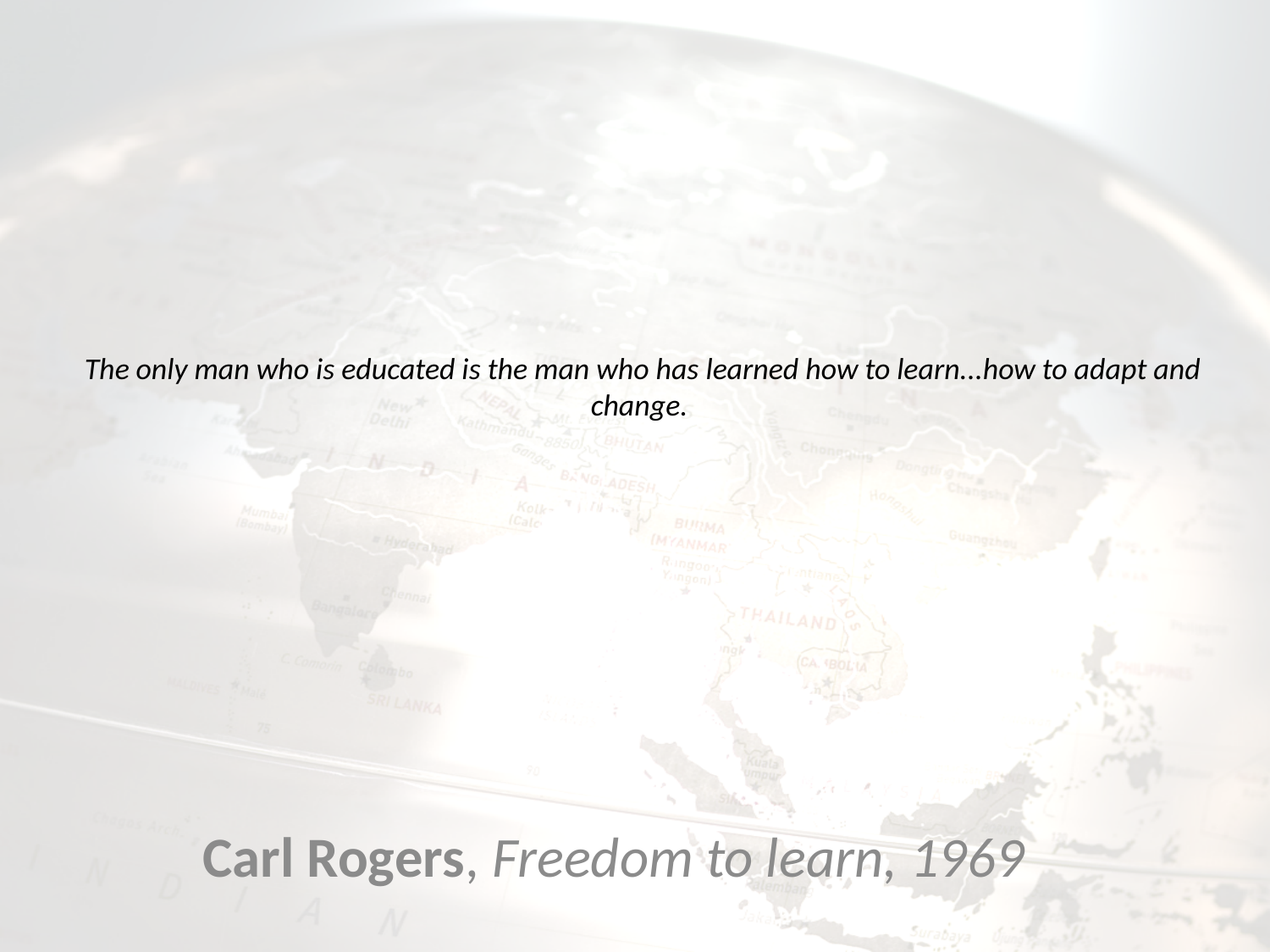

# The only man who is educated is the man who has learned how to learn...how to adapt and change.
Carl Rogers, Freedom to learn, 1969